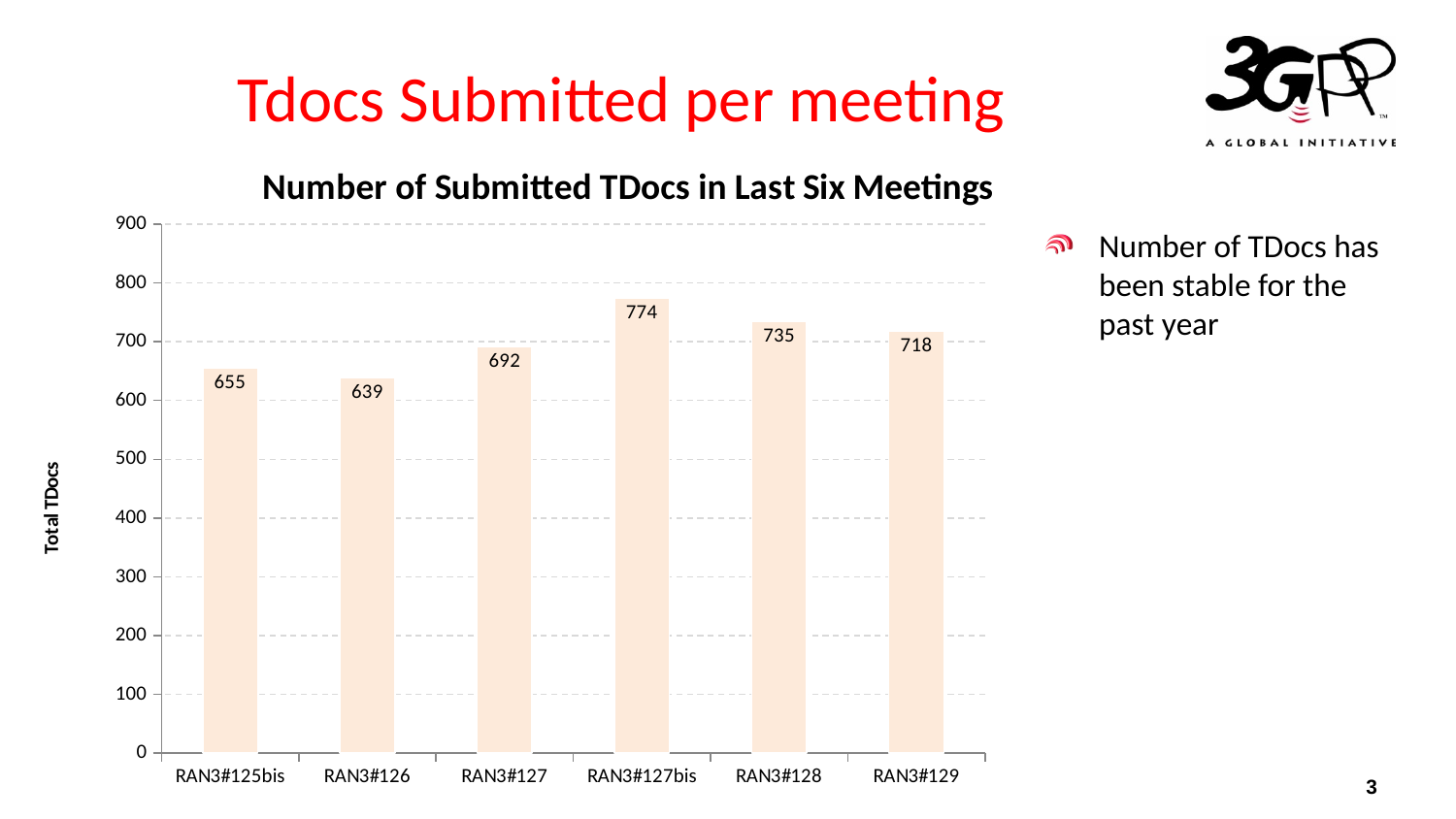

# Tdocs Submitted per meeting

### Chart: Number of Submitted TDocs in Last Six Meetings

| Category | 5G | 6G |
|---|---|---|
| RAN3#125bis | 655.0 | 0.0 |
| RAN3#126 | 639.0 | 0.0 |
| RAN3#127 | 692.0 | 0.0 |
| RAN3#127bis | 774.0 | 0.0 |
| RAN3#128 | 735.0 | 0.0 |
| RAN3#129 | 718.0 | 0.0 |
Number of TDocs has been stable for the past year